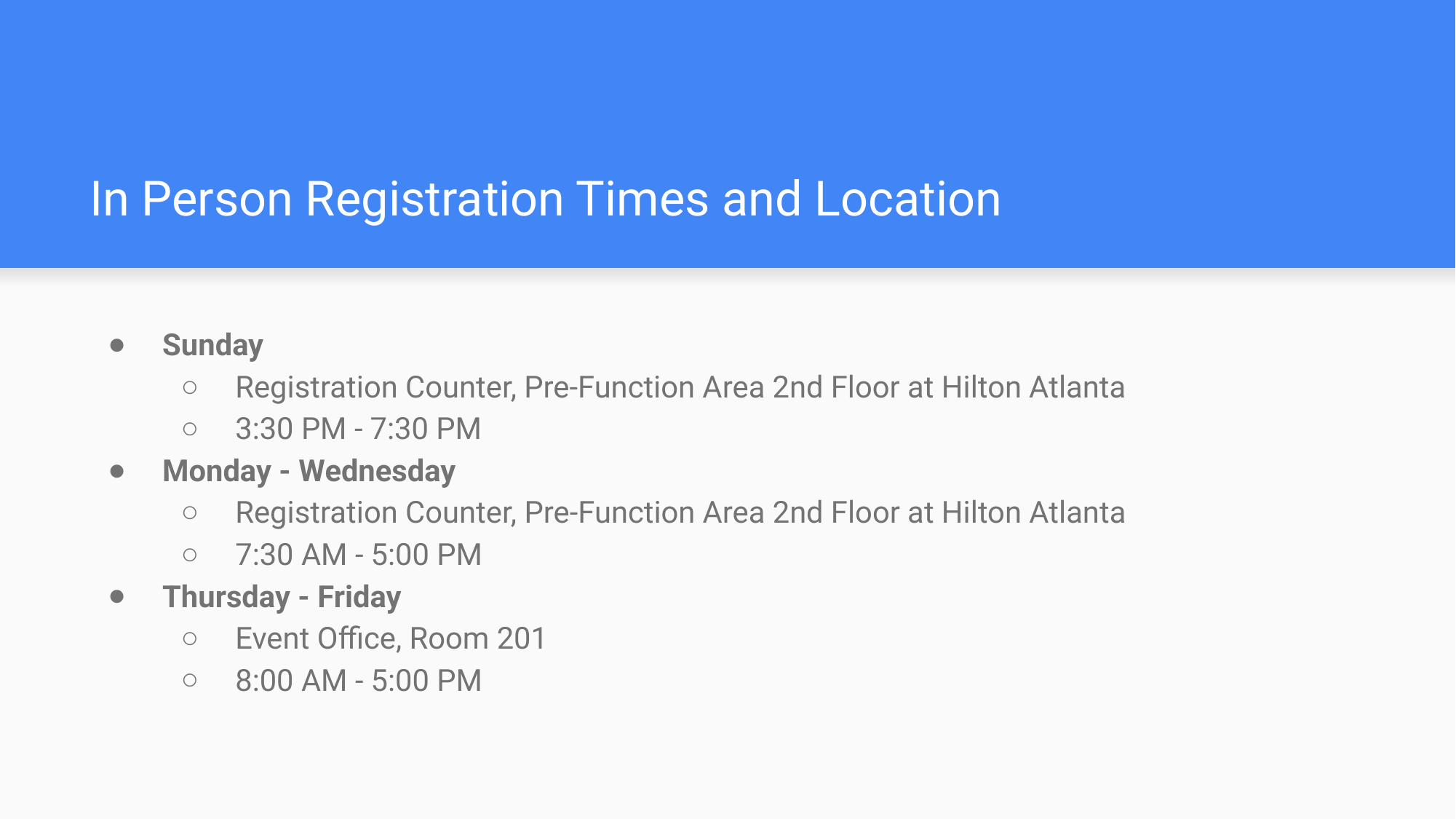

# In Person Registration Times and Location
Sunday
Registration Counter, Pre-Function Area 2nd Floor at Hilton Atlanta
3:30 PM - 7:30 PM
Monday - Wednesday
Registration Counter, Pre-Function Area 2nd Floor at Hilton Atlanta
7:30 AM - 5:00 PM
Thursday - Friday
Event Office, Room 201
8:00 AM - 5:00 PM